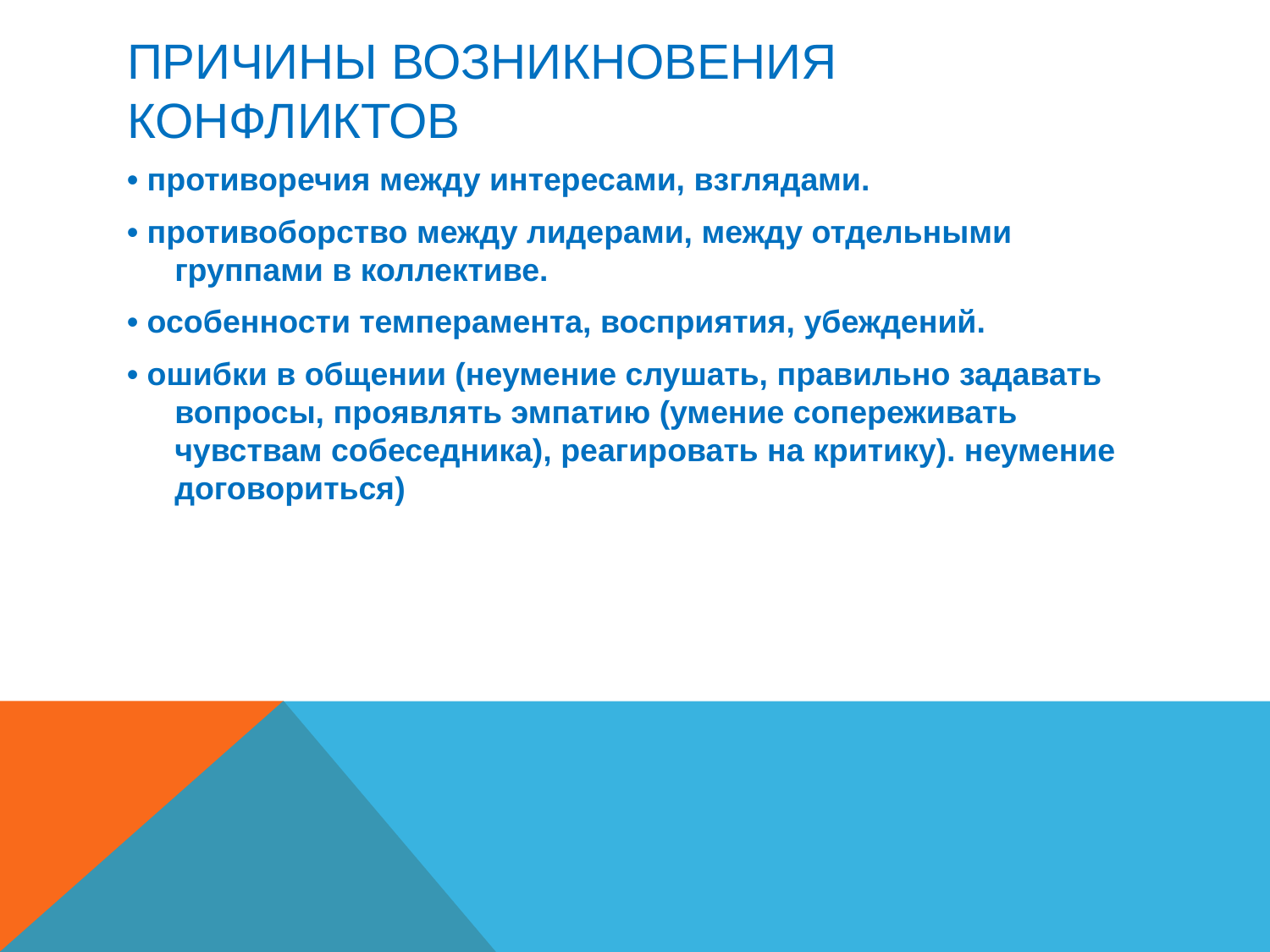

# Причины возникновения Конфликтов
• противоречия между интересами, взглядами.
• противоборство между лидерами, между отдельными группами в коллективе.
• особенности темперамента, восприятия, убеждений.
• ошибки в общении (неумение слушать, правильно задавать вопросы, проявлять эмпатию (умение сопереживать чувствам собеседника), реагировать на критику). неумение договориться)